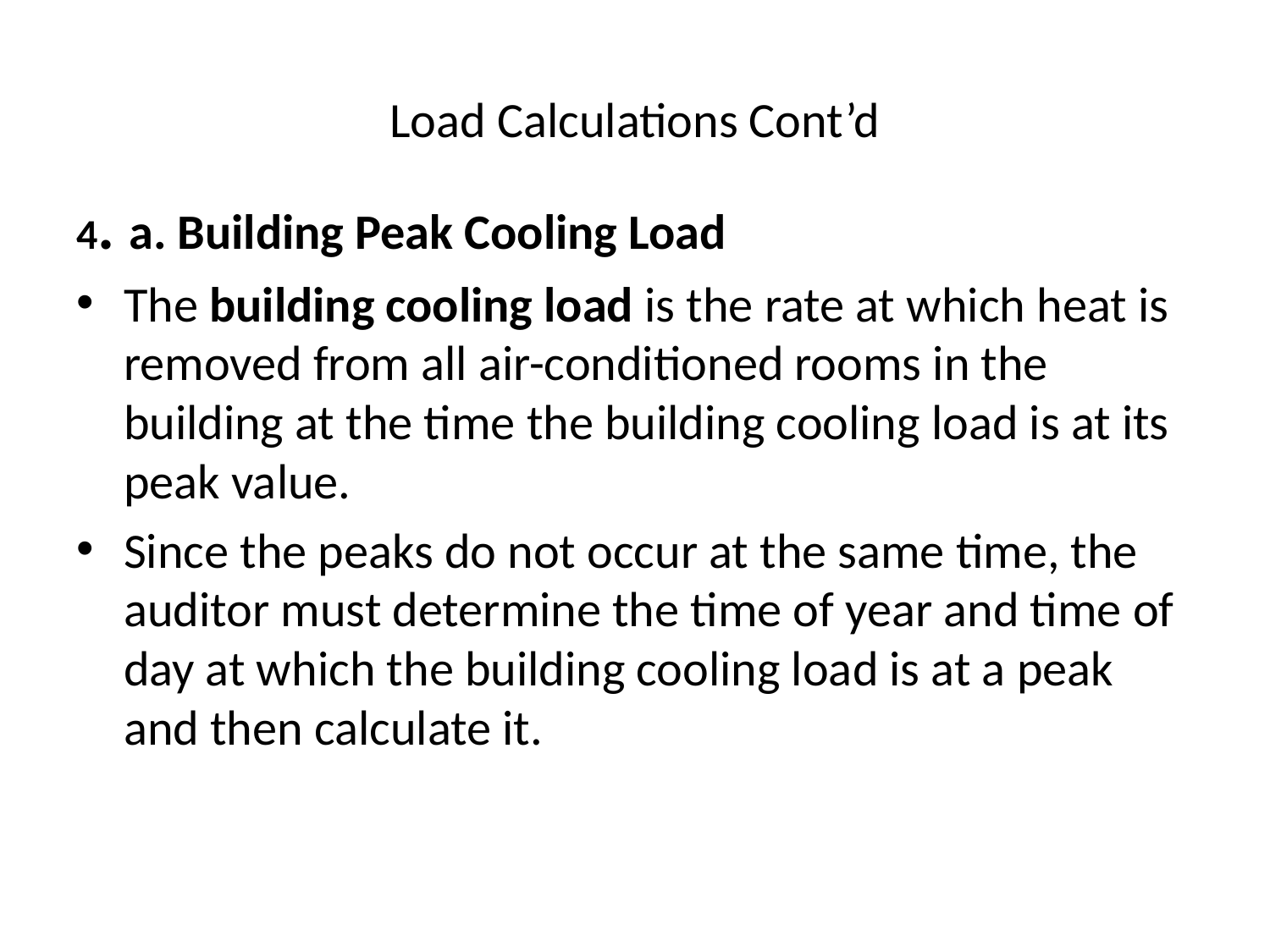

# Load Calculations Cont’d
4. a. Building Peak Cooling Load
The building cooling load is the rate at which heat is removed from all air-conditioned rooms in the building at the time the building cooling load is at its peak value.
Since the peaks do not occur at the same time, the auditor must determine the time of year and time of day at which the building cooling load is at a peak and then calculate it.